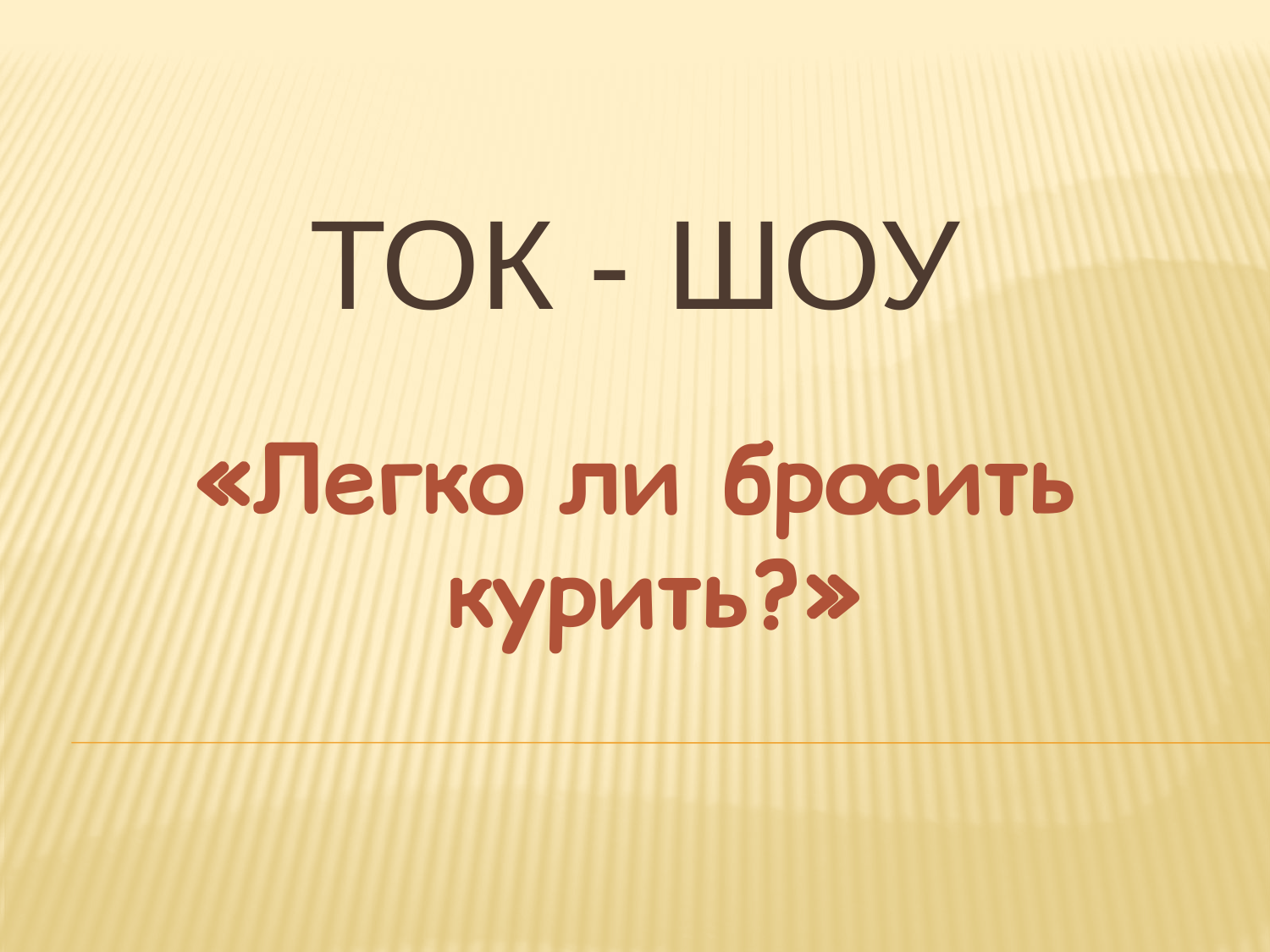

# ТОК - ШОУ
«Легко ли бросить
 курить?»